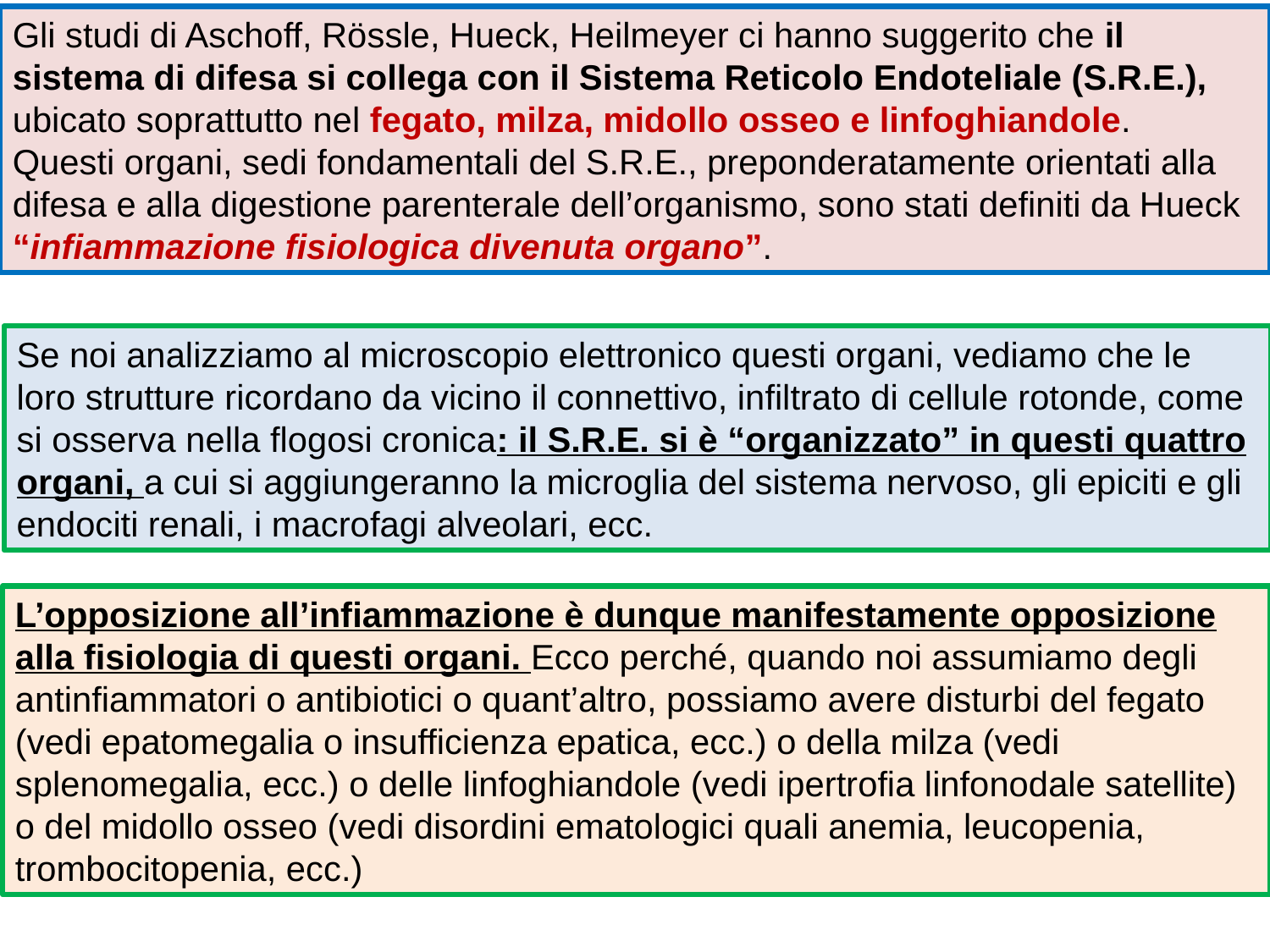

Gli studi di Aschoff, Rössle, Hueck, Heilmeyer ci hanno suggerito che il sistema di difesa si collega con il Sistema Reticolo Endoteliale (S.R.E.), ubicato soprattutto nel fegato, milza, midollo osseo e linfoghiandole.
Questi organi, sedi fondamentali del S.R.E., preponderatamente orientati alla difesa e alla digestione parenterale dell’organismo, sono stati definiti da Hueck “infiammazione fisiologica divenuta organo”.
Se noi analizziamo al microscopio elettronico questi organi, vediamo che le loro strutture ricordano da vicino il connettivo, infiltrato di cellule rotonde, come si osserva nella flogosi cronica: il S.R.E. si è “organizzato” in questi quattro organi, a cui si aggiungeranno la microglia del sistema nervoso, gli epiciti e gli endociti renali, i macrofagi alveolari, ecc.
L’opposizione all’infiammazione è dunque manifestamente opposizione alla fisiologia di questi organi. Ecco perché, quando noi assumiamo degli antinfiammatori o antibiotici o quant’altro, possiamo avere disturbi del fegato (vedi epatomegalia o insufficienza epatica, ecc.) o della milza (vedi splenomegalia, ecc.) o delle linfoghiandole (vedi ipertrofia linfonodale satellite) o del midollo osseo (vedi disordini ematologici quali anemia, leucopenia, trombocitopenia, ecc.)